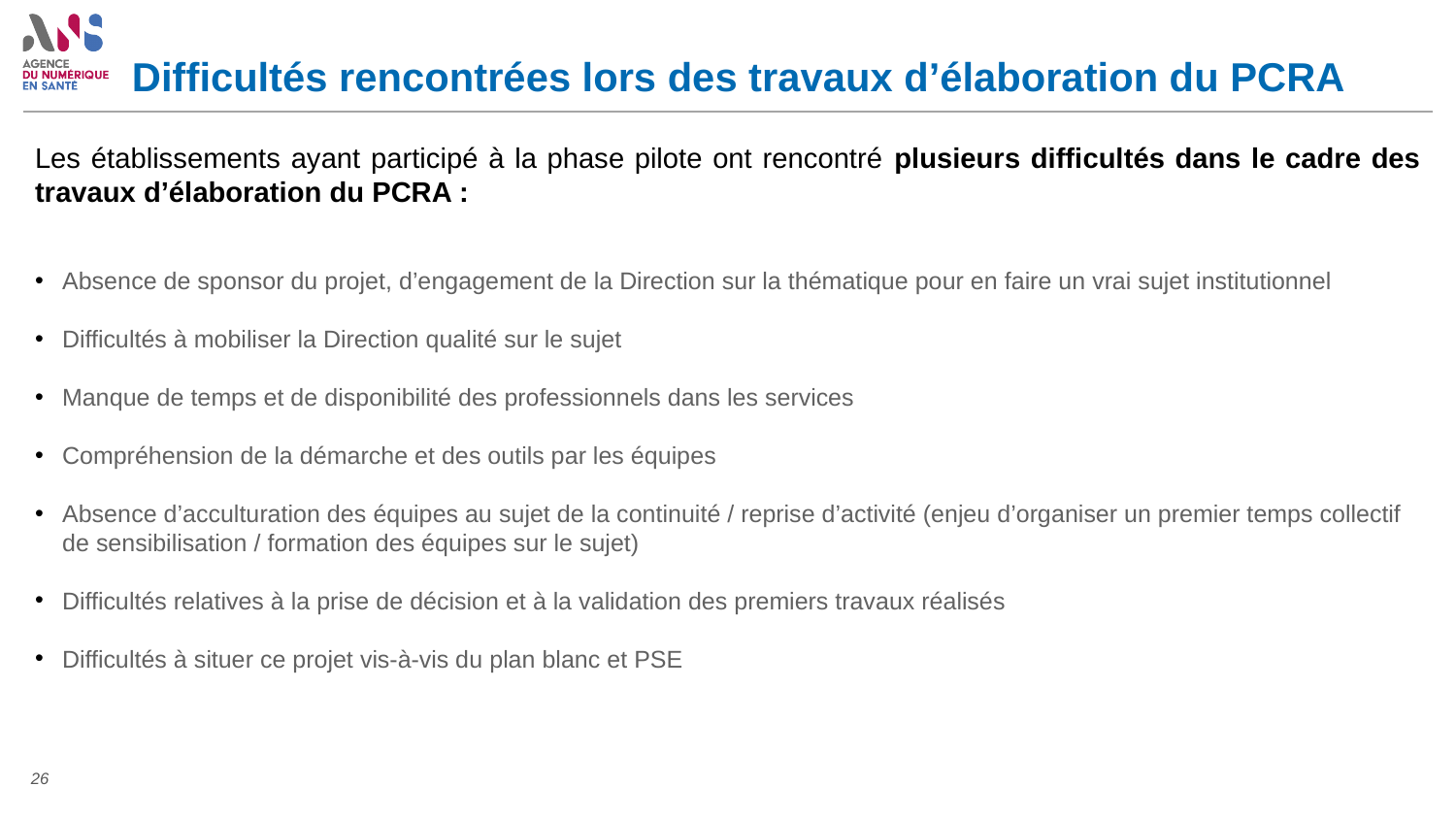

# Difficultés rencontrées lors des travaux d’élaboration du PCRA
Les établissements ayant participé à la phase pilote ont rencontré plusieurs difficultés dans le cadre des travaux d’élaboration du PCRA :
Absence de sponsor du projet, d’engagement de la Direction sur la thématique pour en faire un vrai sujet institutionnel

Difficultés à mobiliser la Direction qualité sur le sujet

Manque de temps et de disponibilité des professionnels dans les services

Compréhension de la démarche et des outils par les équipes

Absence d’acculturation des équipes au sujet de la continuité / reprise d’activité (enjeu d’organiser un premier temps collectif de sensibilisation / formation des équipes sur le sujet)

Difficultés relatives à la prise de décision et à la validation des premiers travaux réalisés

Difficultés à situer ce projet vis-à-vis du plan blanc et PSE

26